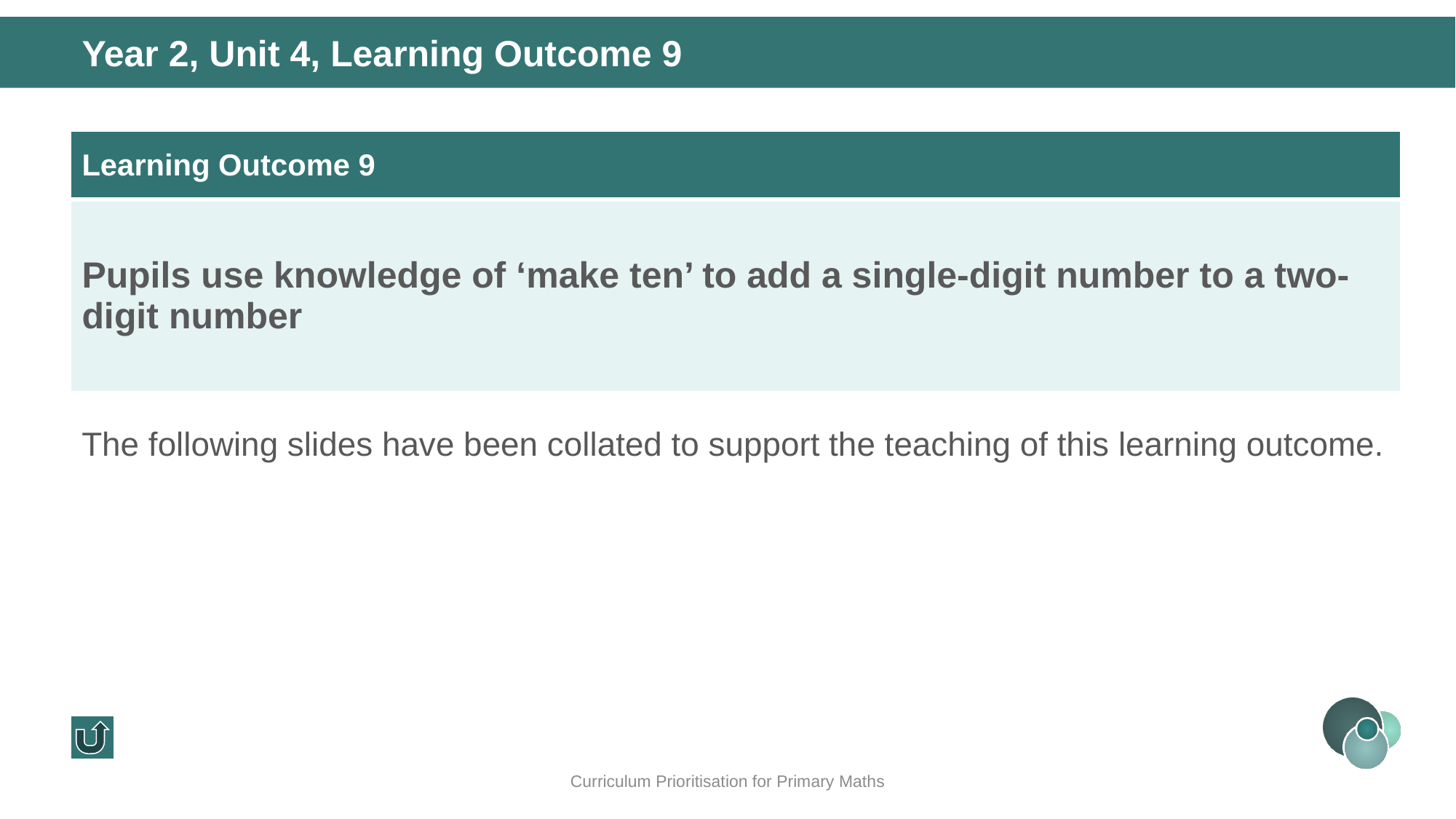

Year 2, Unit 4, Learning Outcome 9
| Learning Outcome 9 |
| --- |
| Pupils use knowledge of ‘make ten’ to add a single-digit number to a two-digit number |
The following slides have been collated to support the teaching of this learning outcome.

Curriculum Prioritisation for Primary Maths